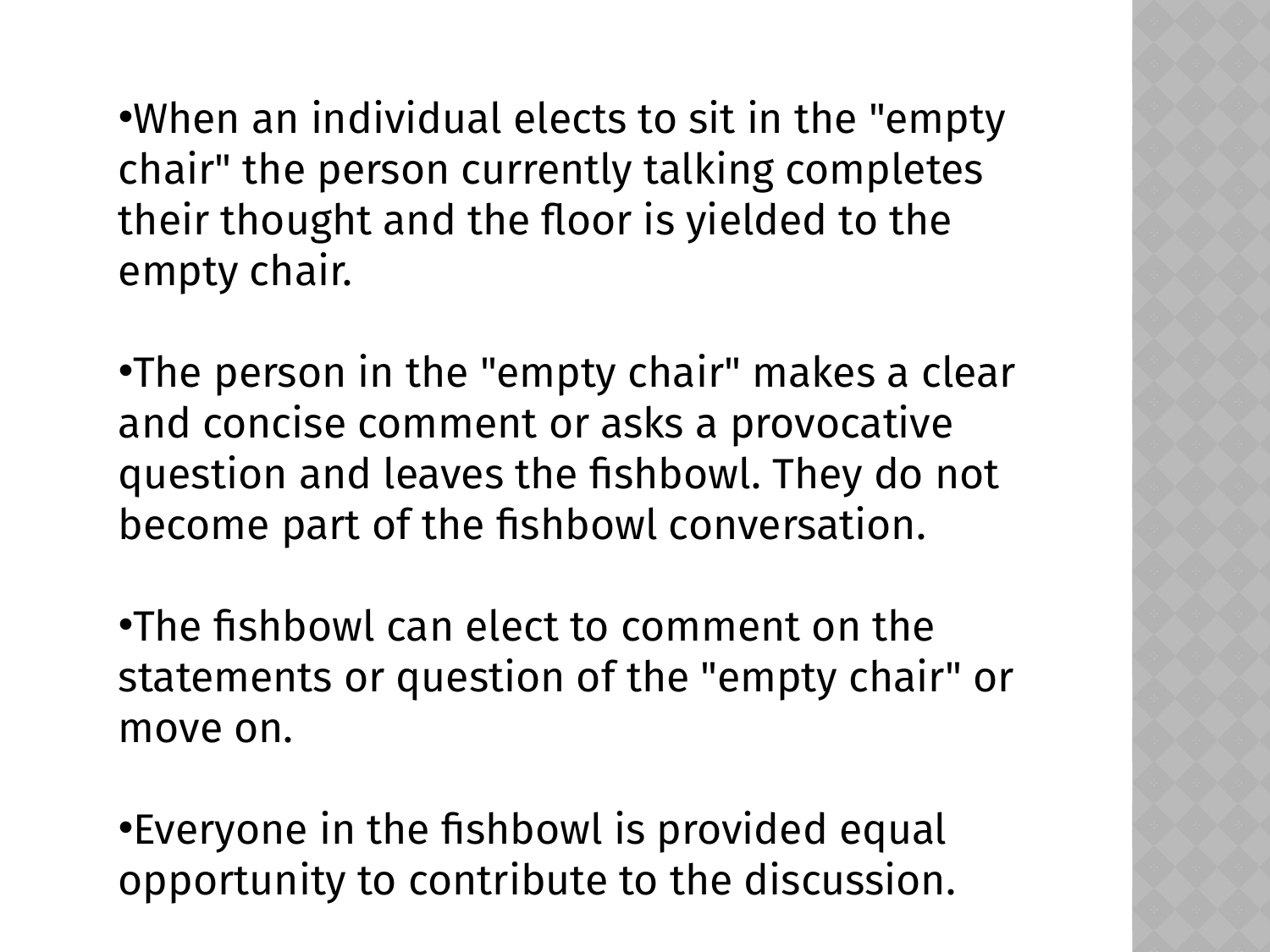

When an individual elects to sit in the "empty chair" the person currently talking completes their thought and the floor is yielded to the empty chair.

The person in the "empty chair" makes a clear and concise comment or asks a provocative question and leaves the fishbowl. They do not become part of the fishbowl conversation.

The fishbowl can elect to comment on the statements or question of the "empty chair" or move on.

Everyone in the fishbowl is provided equal opportunity to contribute to the discussion.